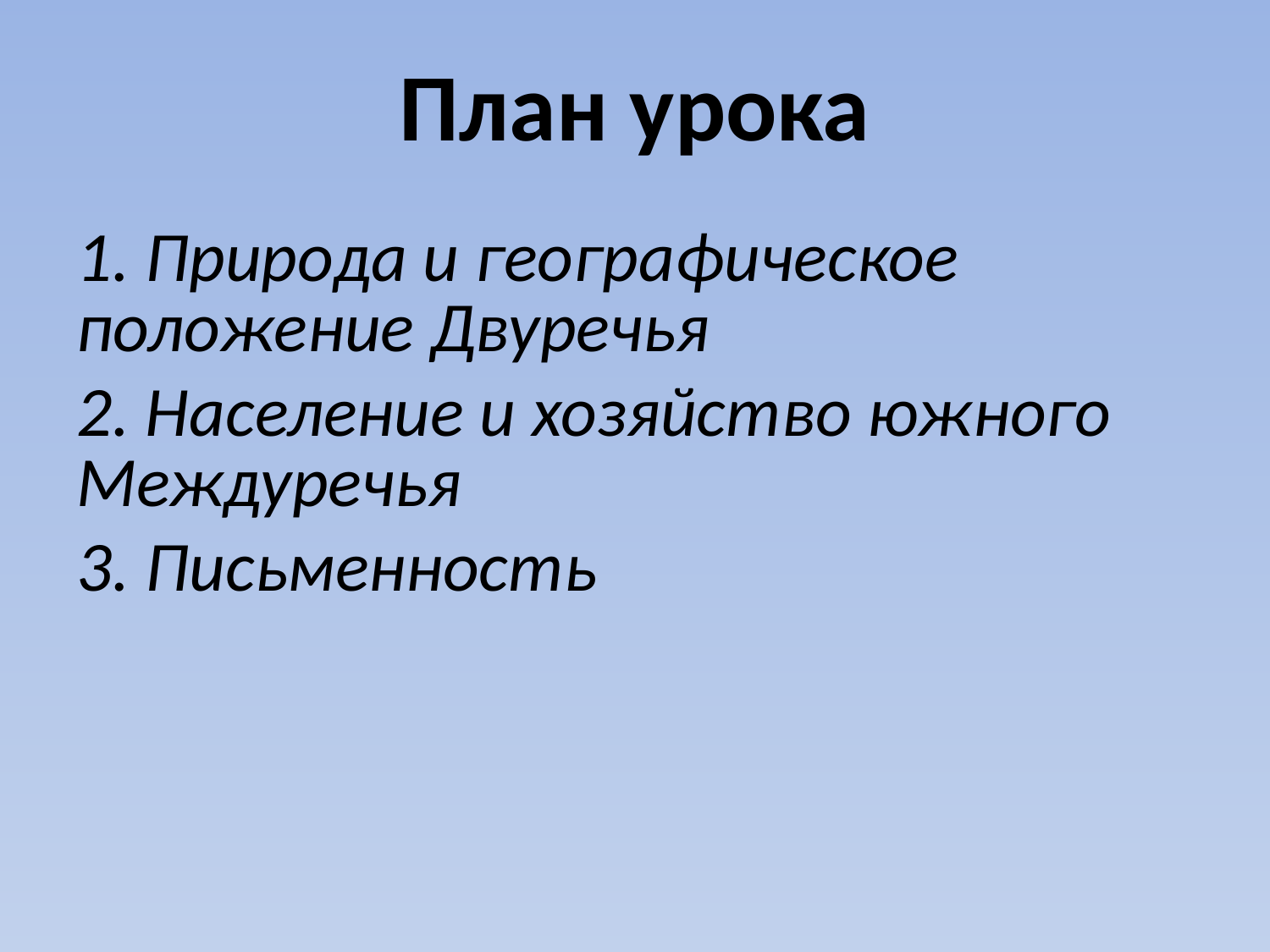

# План урока
1. Природа и географическое положение Двуречья
2. Население и хозяйство южного Междуречья
3. Письменность